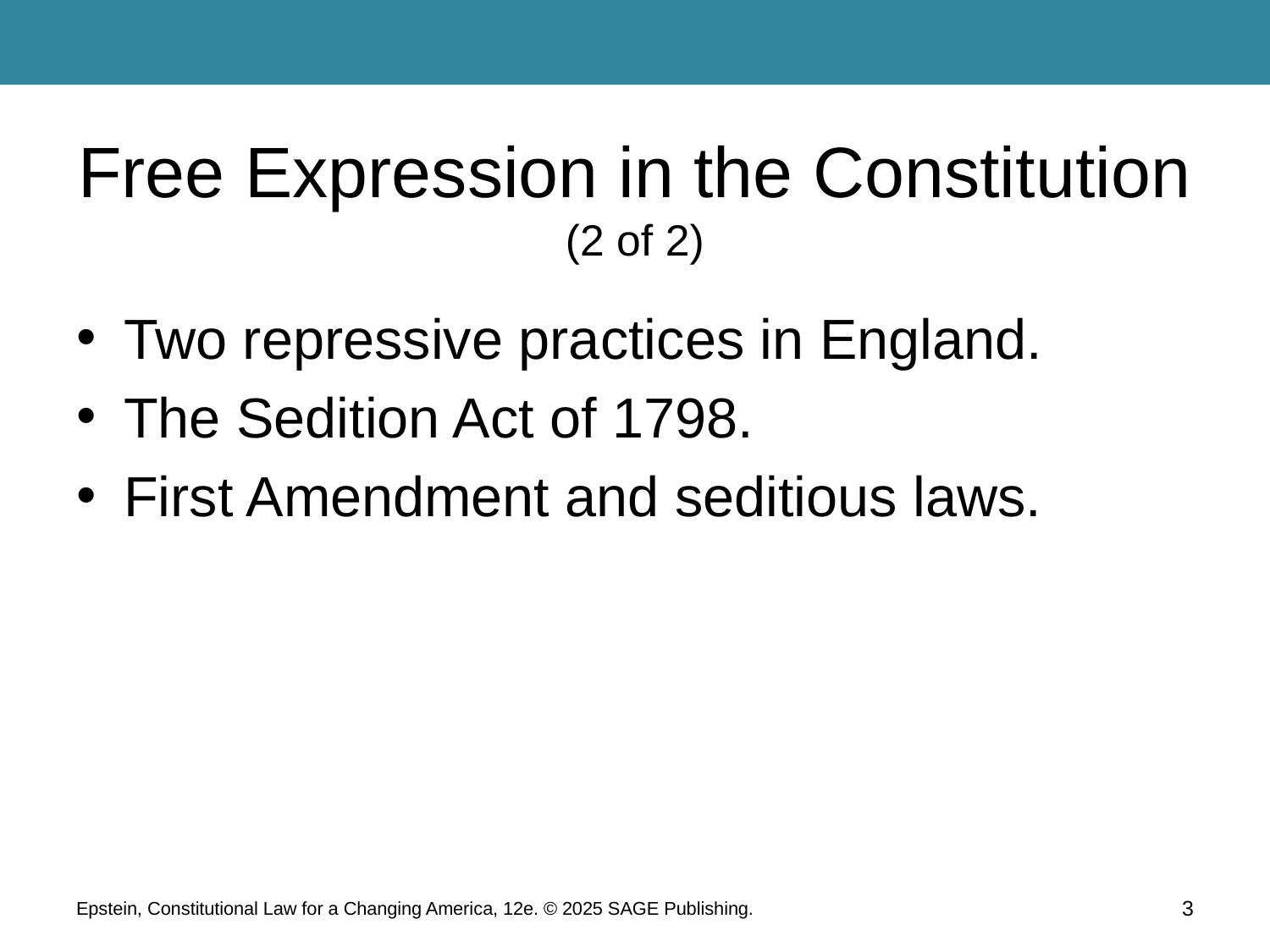

# Free Expression in the Constitution (2 of 2)
Two repressive practices in England.
The Sedition Act of 1798.
First Amendment and seditious laws.
Epstein, Constitutional Law for a Changing America, 12e. © 2025 SAGE Publishing.
3